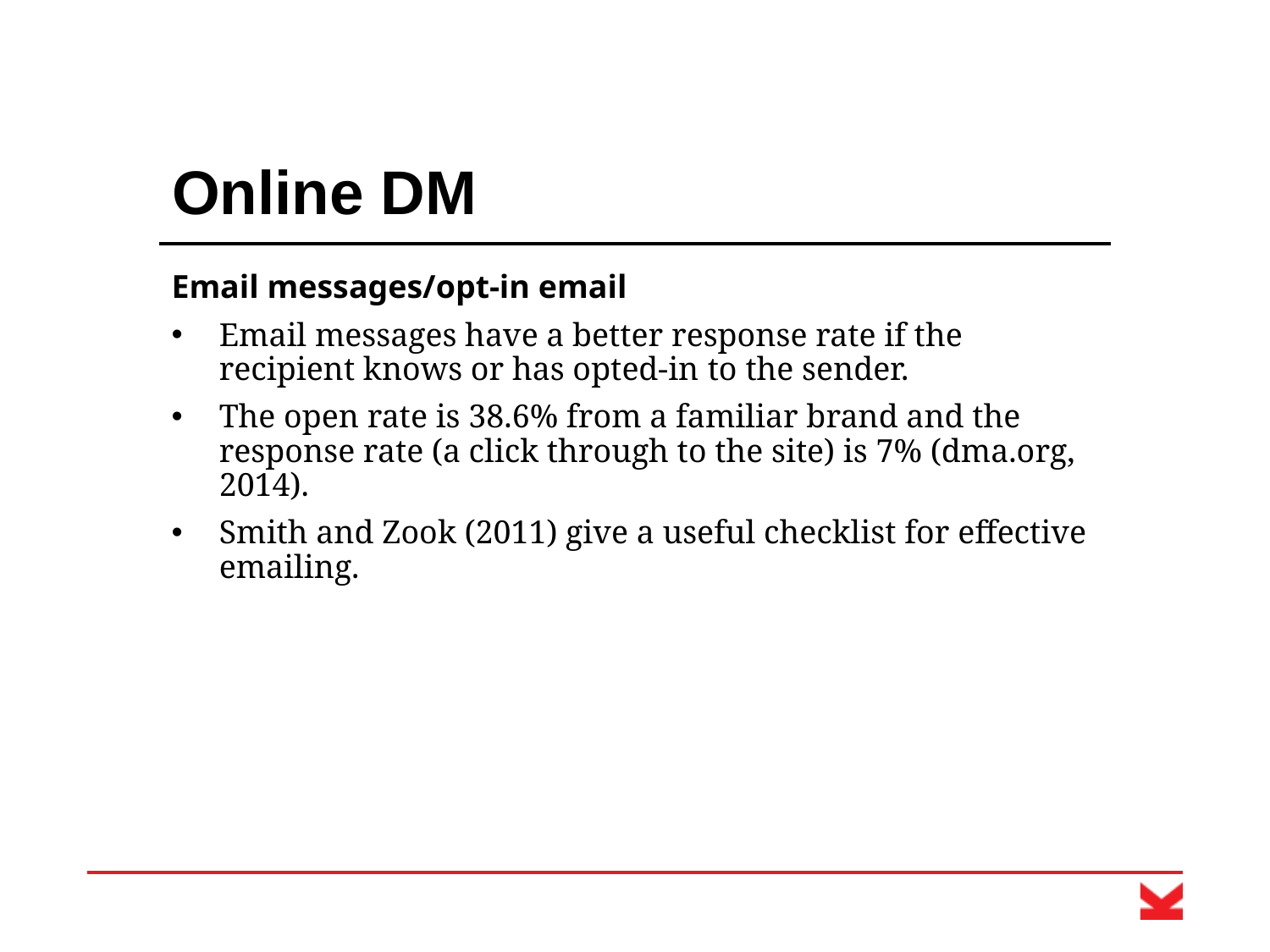

# Online DM
Email messages/opt-in email
Email messages have a better response rate if the recipient knows or has opted-in to the sender.
The open rate is 38.6% from a familiar brand and the response rate (a click through to the site) is 7% (dma.org, 2014).
Smith and Zook (2011) give a useful checklist for effective emailing.